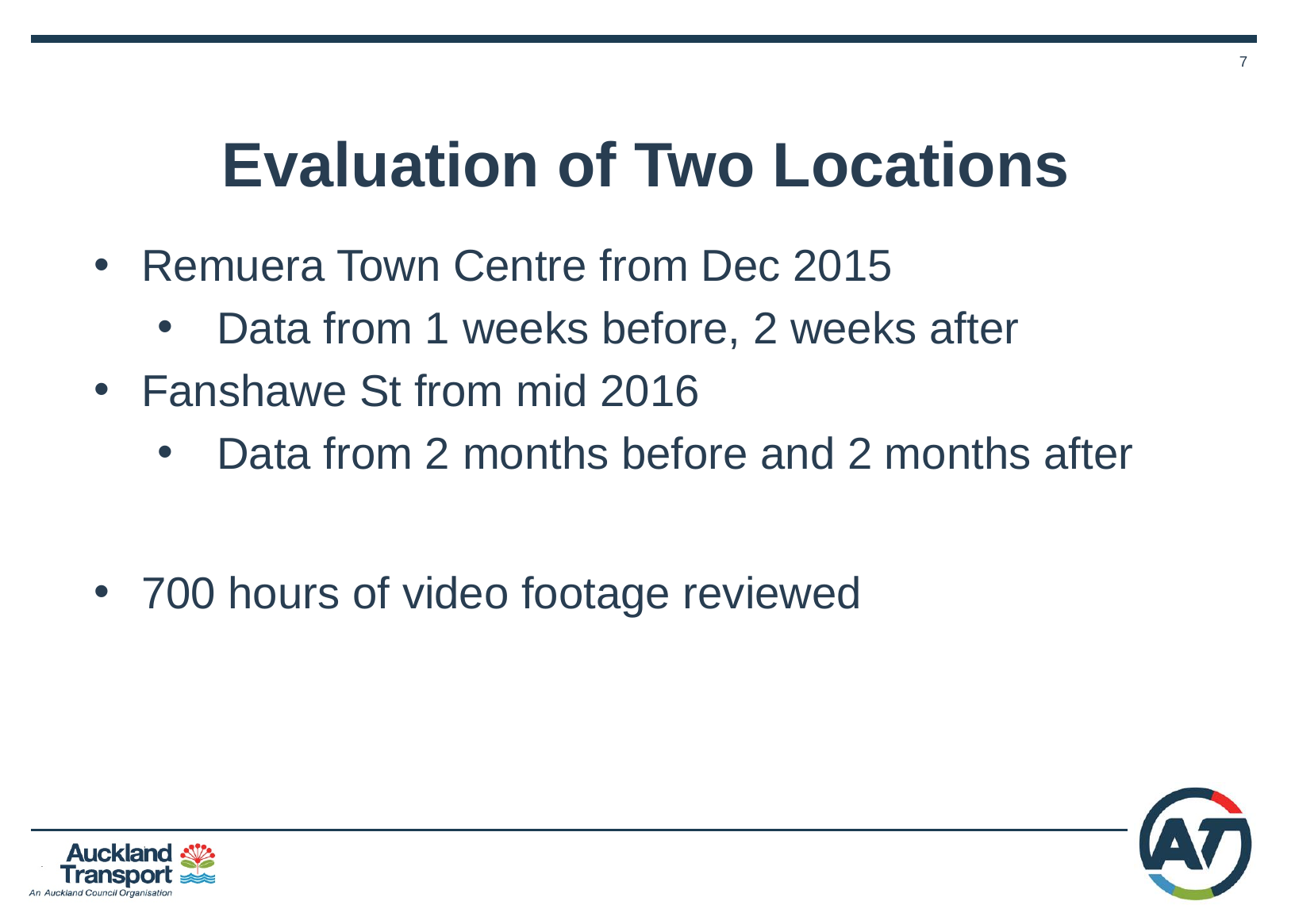

# Evaluation of Two Locations
Remuera Town Centre from Dec 2015
Data from 1 weeks before, 2 weeks after
Fanshawe St from mid 2016
Data from 2 months before and 2 months after

700 hours of video footage reviewed